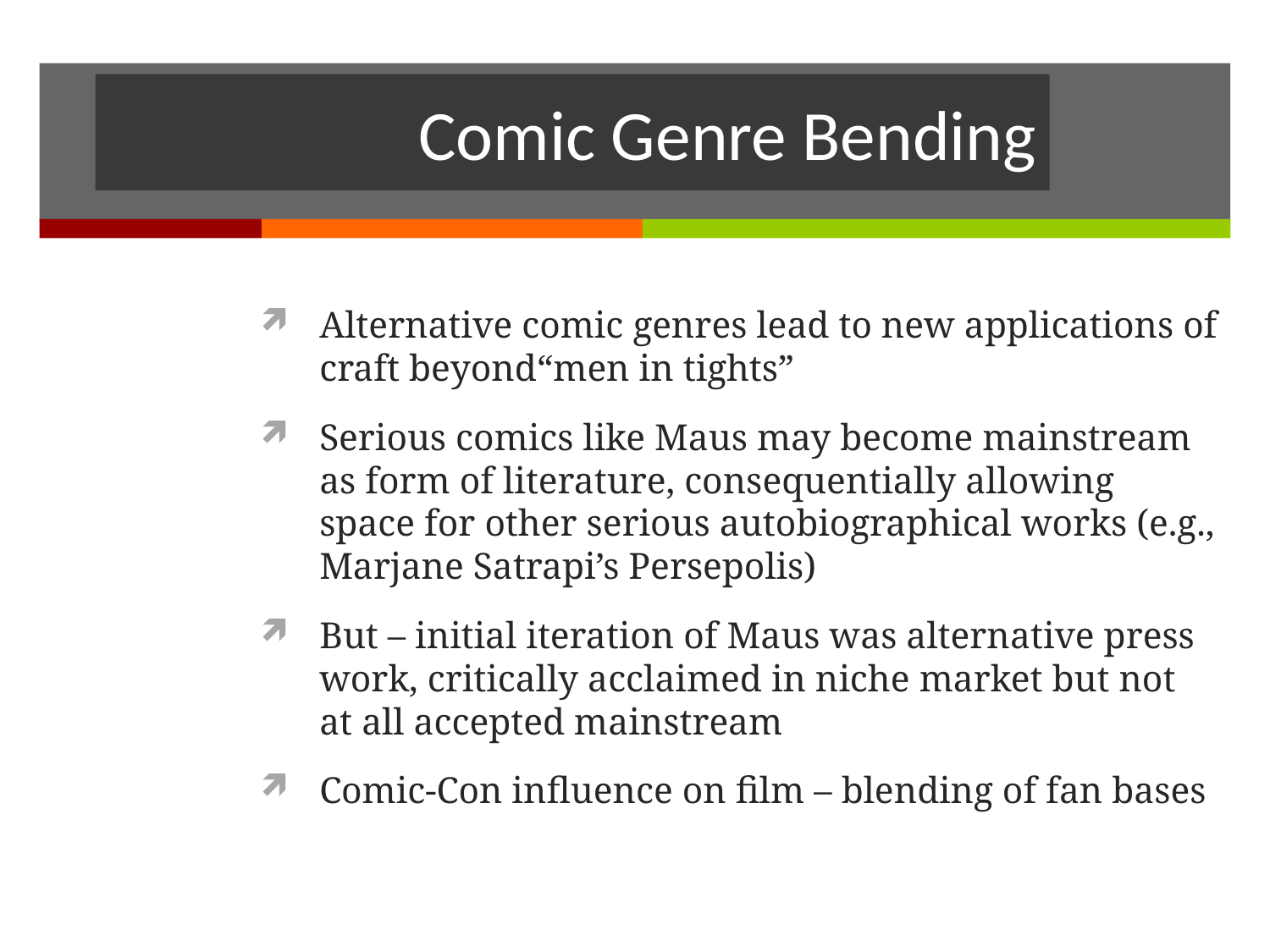

# Comic Genre Bending
Alternative comic genres lead to new applications of craft beyond“men in tights”
Serious comics like Maus may become mainstream as form of literature, consequentially allowing space for other serious autobiographical works (e.g., Marjane Satrapi’s Persepolis)
But – initial iteration of Maus was alternative press work, critically acclaimed in niche market but not at all accepted mainstream
Comic-Con influence on film – blending of fan bases